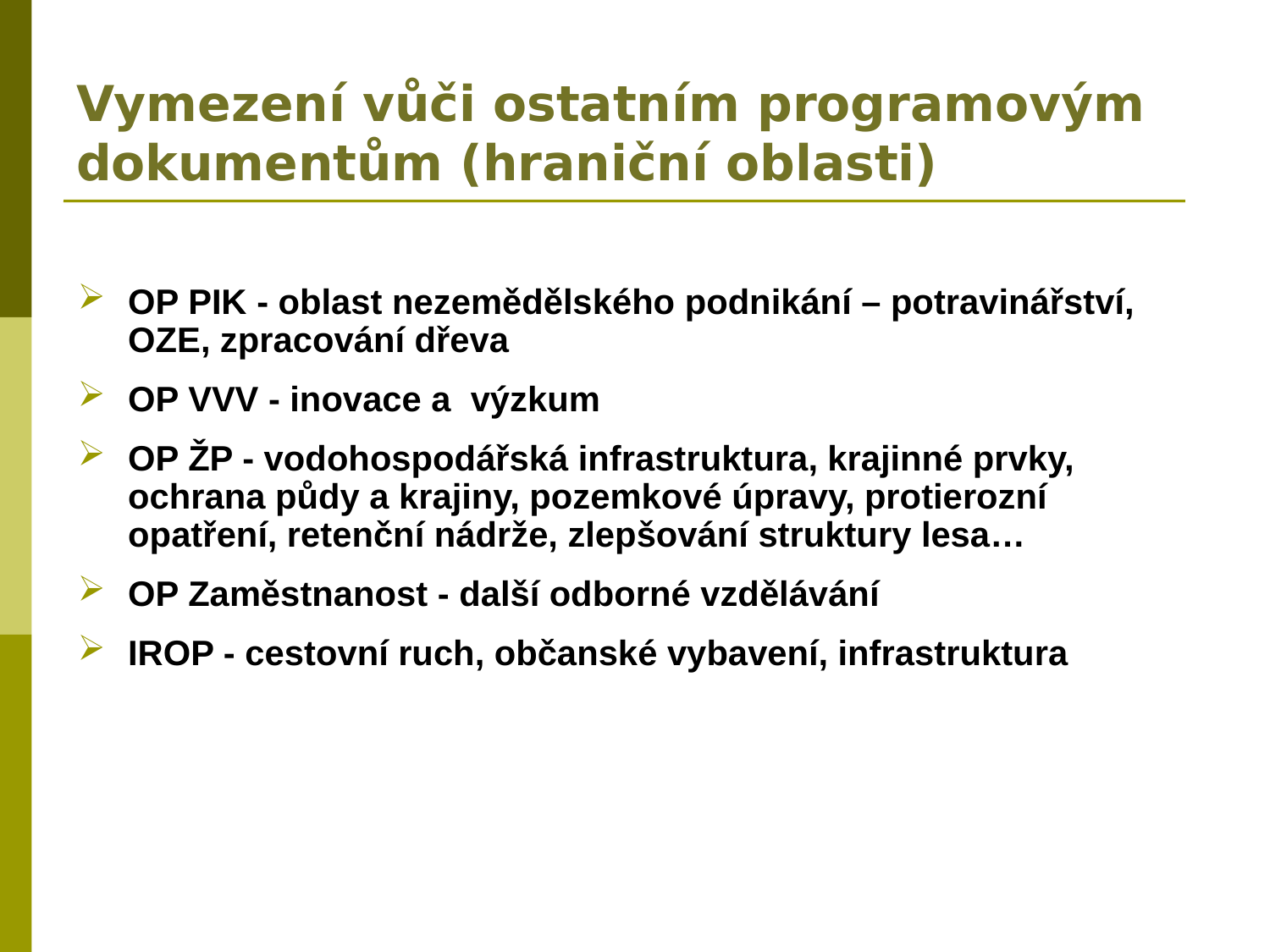

# Vymezení vůči ostatním programovým dokumentům (hraniční oblasti)

OP PIK - oblast nezemědělského podnikání – potravinářství, OZE, zpracování dřeva
OP VVV - inovace a  výzkum
OP ŽP - vodohospodářská infrastruktura, krajinné prvky, ochrana půdy a krajiny, pozemkové úpravy, protierozní opatření, retenční nádrže, zlepšování struktury lesa…
OP Zaměstnanost - další odborné vzdělávání
IROP - cestovní ruch, občanské vybavení, infrastruktura